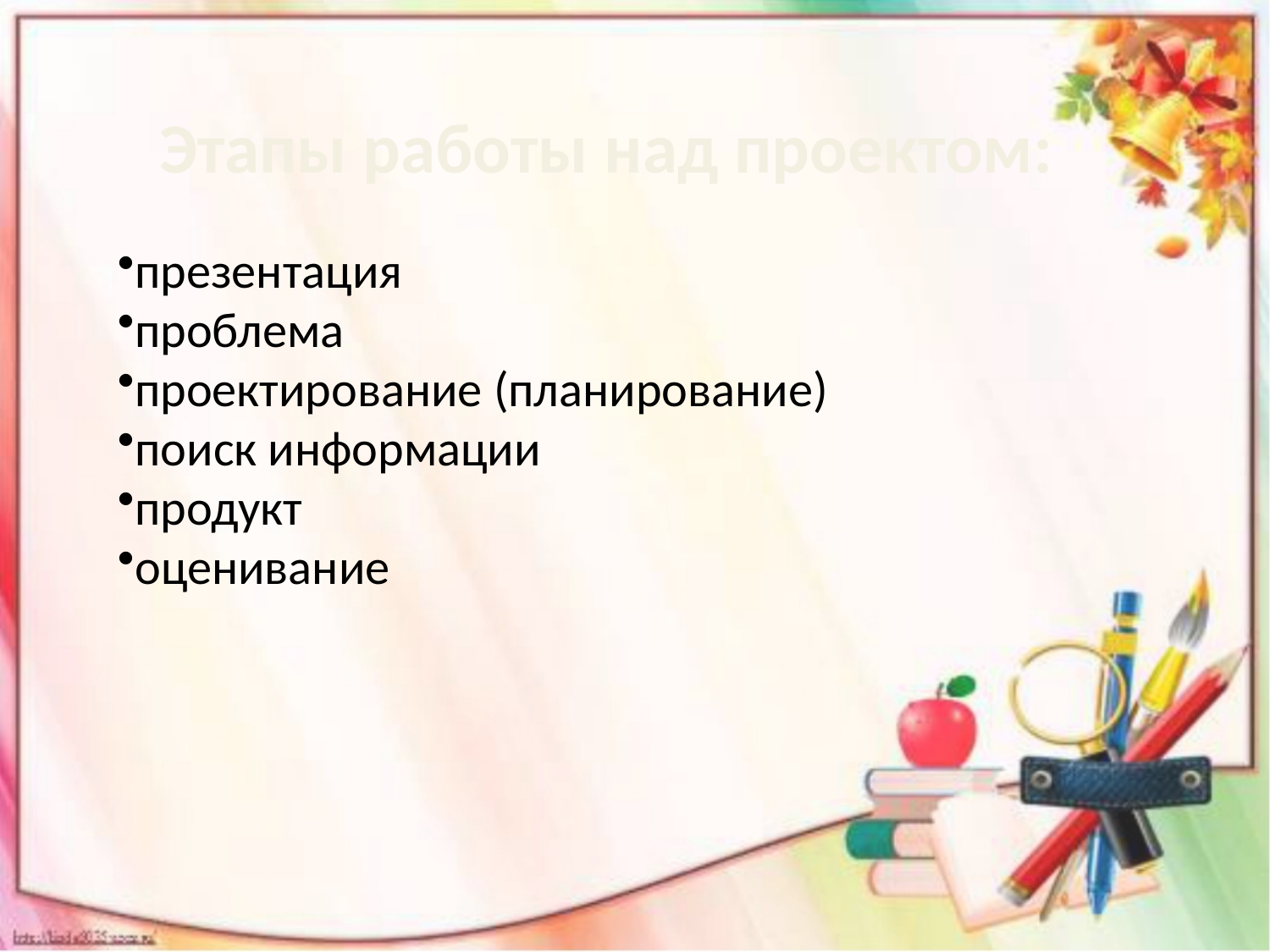

Этапы работы над проектом:
презентация
проблема
проектирование (планирование)
поиск информации
продукт
оценивание